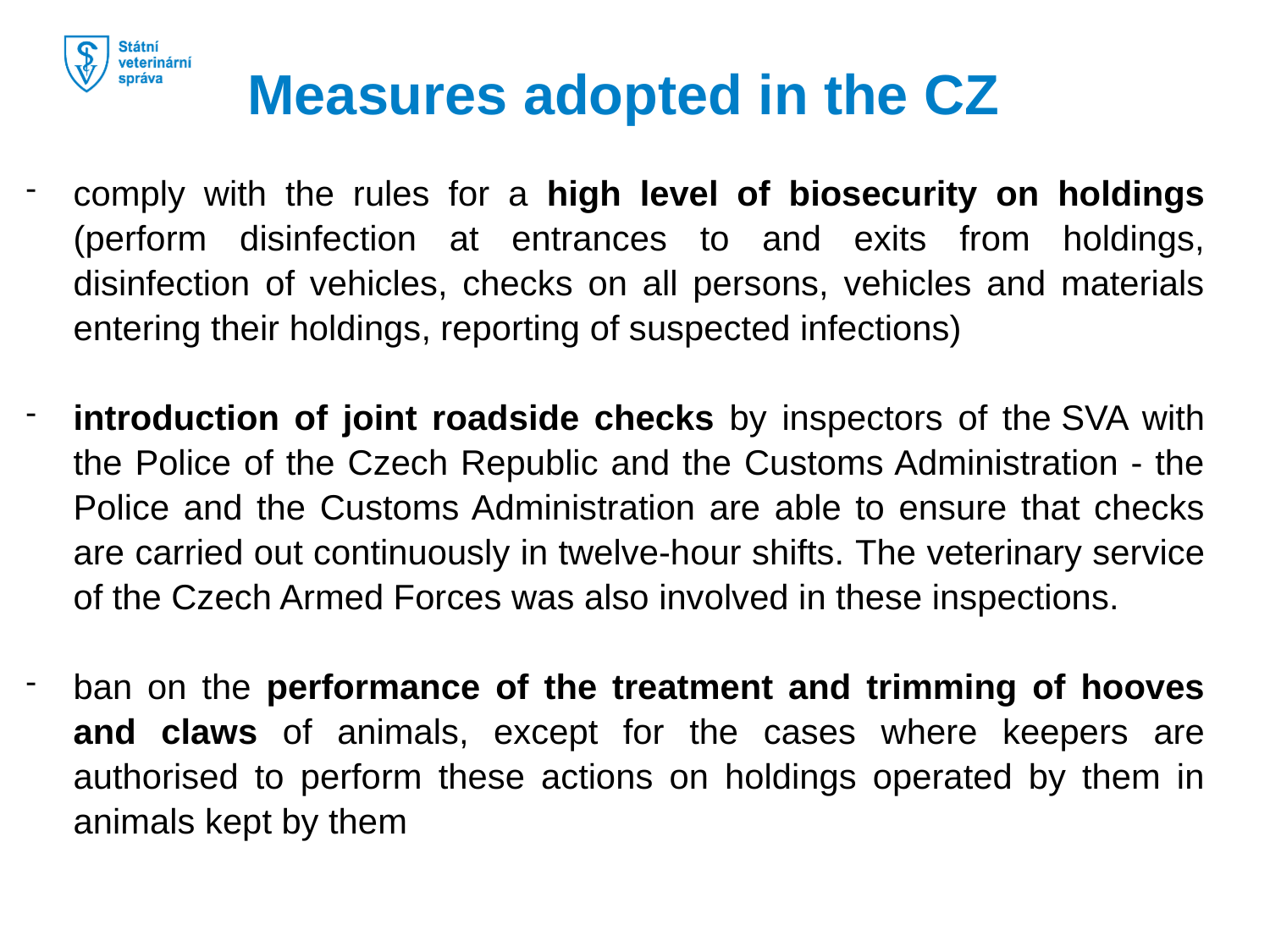

Measures adopted in the CZ
comply with the rules for a high level of biosecurity on holdings (perform disinfection at entrances to and exits from holdings, disinfection of vehicles, checks on all persons, vehicles and materials entering their holdings, reporting of suspected infections)

introduction of joint roadside checks by inspectors of the SVA with the Police of the Czech Republic and the Customs Administration - the Police and the Customs Administration are able to ensure that checks are carried out continuously in twelve-hour shifts. The veterinary service of the Czech Armed Forces was also involved in these inspections.

ban on the performance of the treatment and trimming of hooves and claws of animals, except for the cases where keepers are authorised to perform these actions on holdings operated by them in animals kept by them